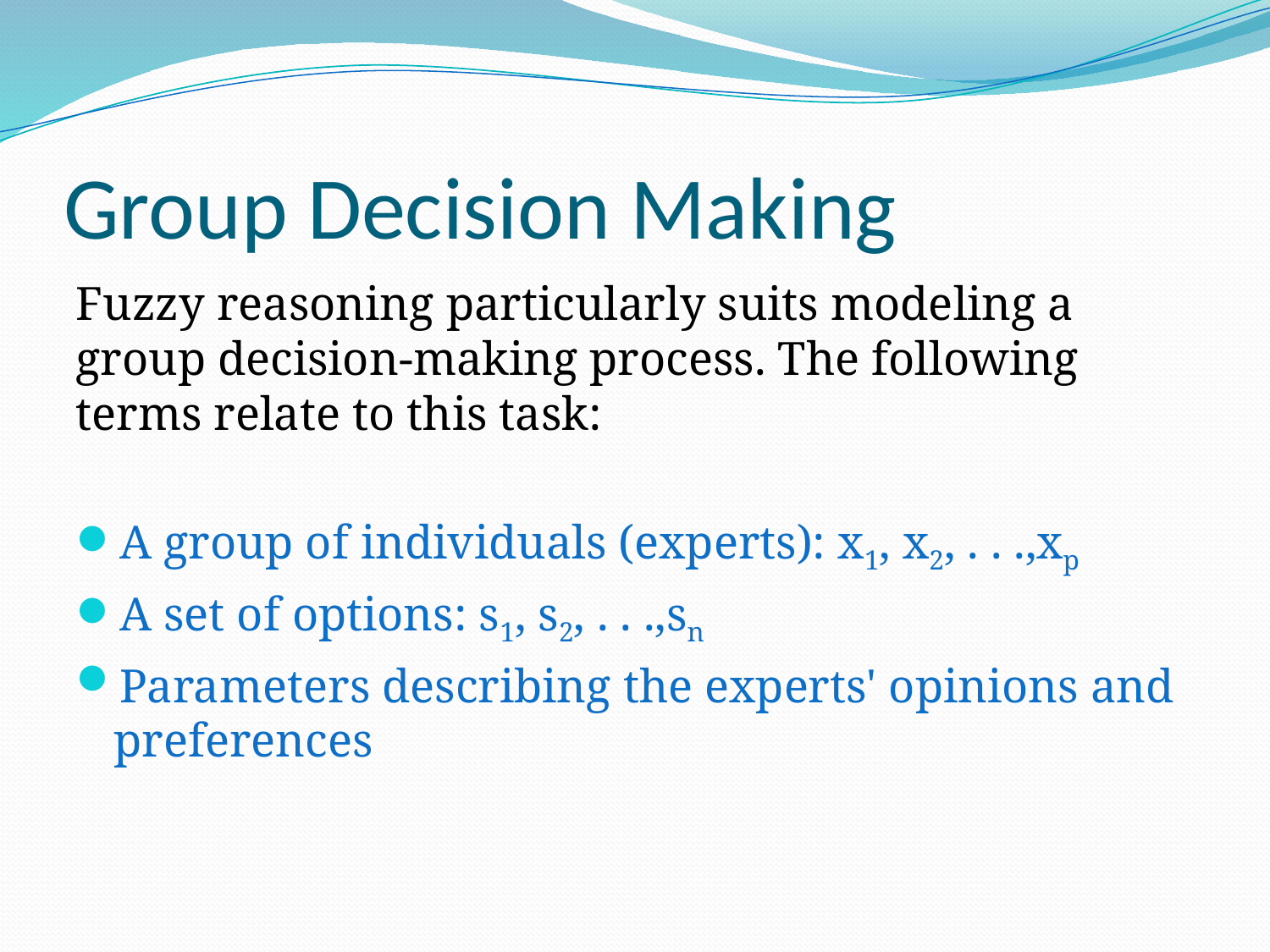

# Group Decision Making
Fuzzy reasoning particularly suits modeling a group decision-making process. The following terms relate to this task:

A group of individuals (experts): x1, x2, . . .,xp
A set of options: s1, s2, . . .,sn
Parameters describing the experts' opinions and preferences